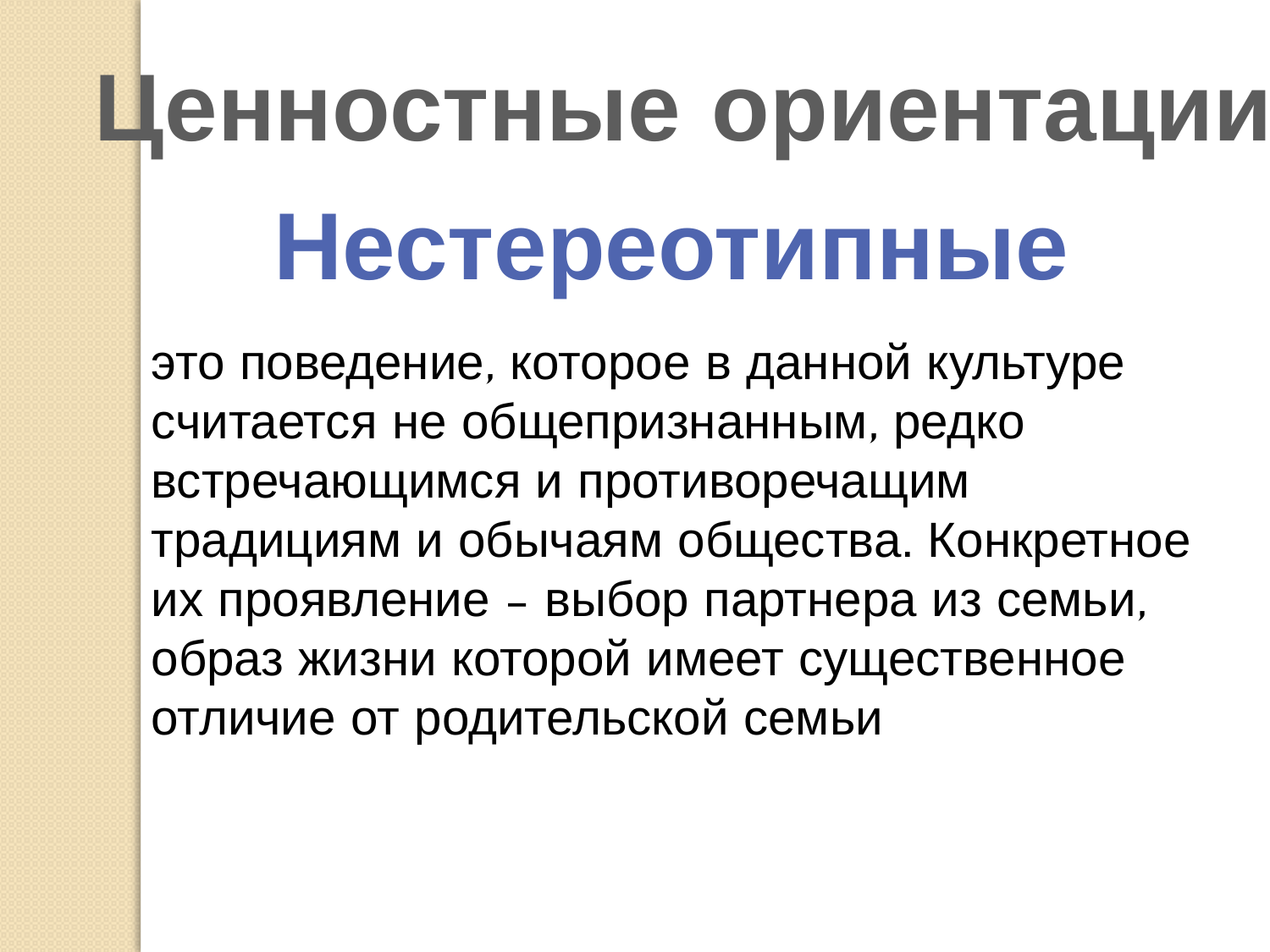

Ценностные ориентации
Нестереотипные
это поведение, которое в данной культуре считается не общепризнанным, редко встречающимся и противоречащим традициям и обычаям общества. Конкретное их проявление – выбор партнера из семьи, образ жизни которой имеет существенное отличие от родительской семьи